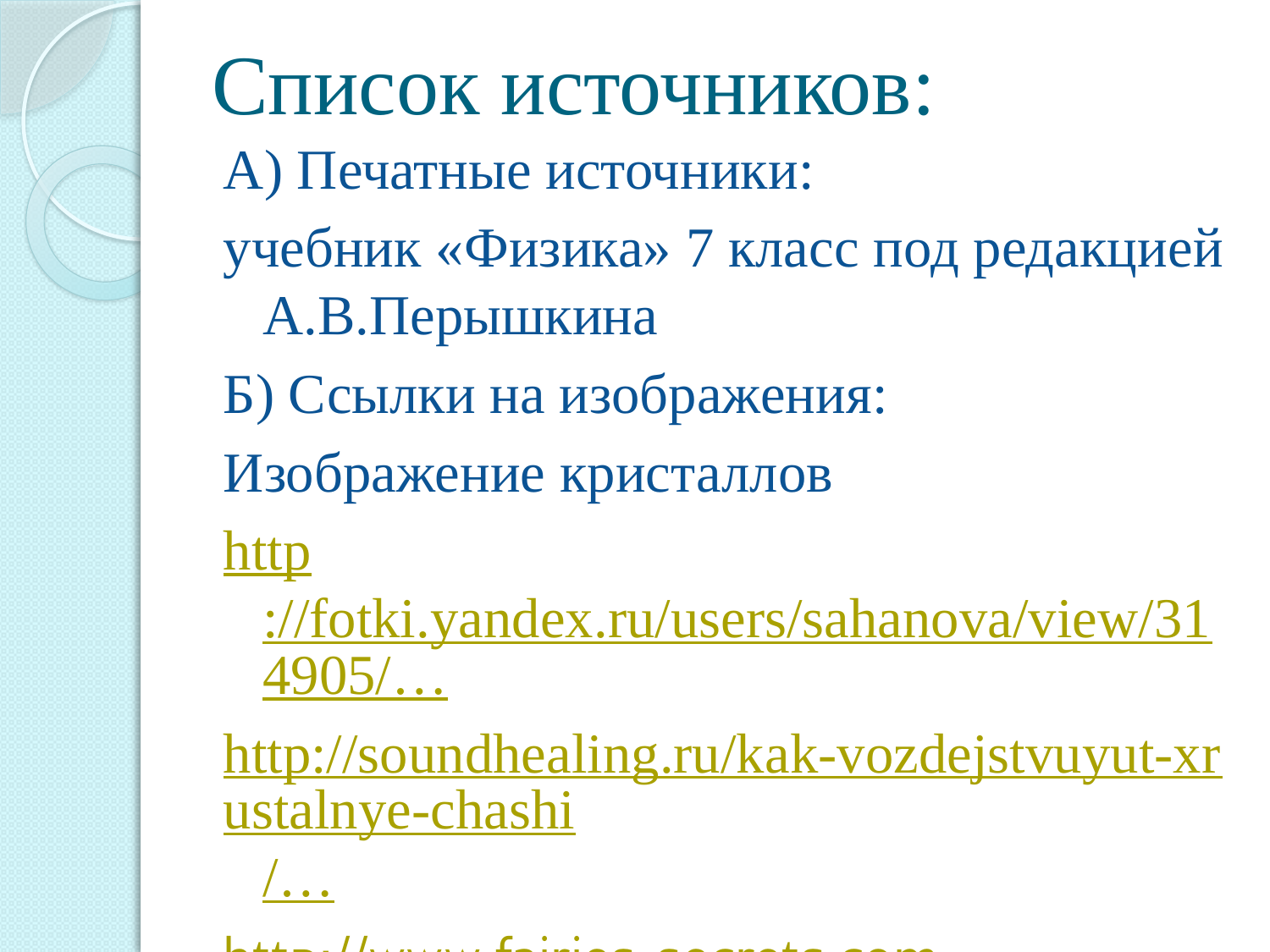

# Список источников:
А) Печатные источники:
учебник «Физика» 7 класс под редакцией А.В.Перышкина
Б) Ссылки на изображения:
Изображение кристаллов
http://fotki.yandex.ru/users/sahanova/view/314905/…
http://soundhealing.ru/kak-vozdejstvuyut-xrustalnye-chashi/…
http://www.fairies-secrets.com…